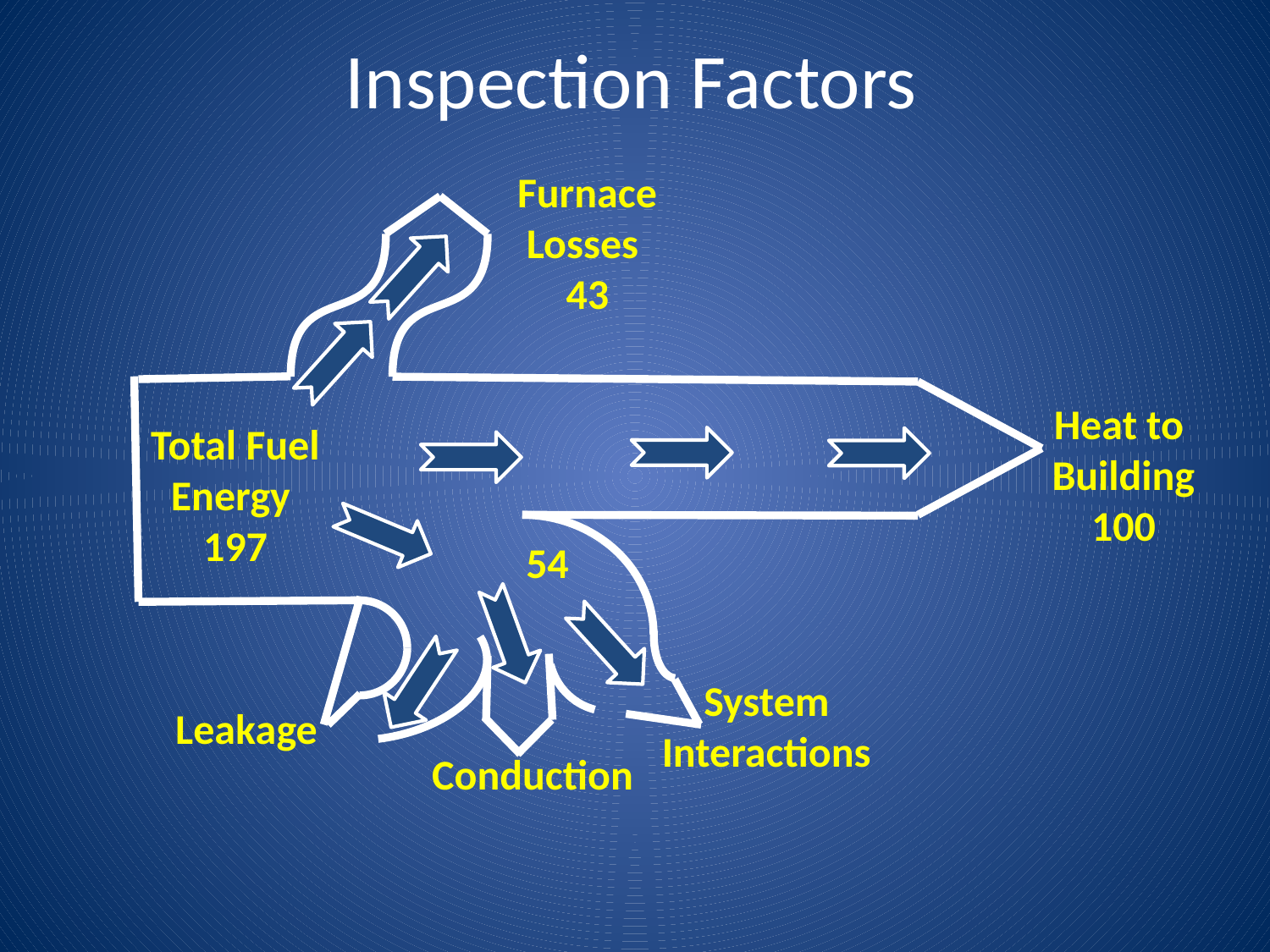

Inspection Factors
Furnace
Losses
43

Heat to
Building
100
Total Fuel
Energy
197

54

System
Interactions
Leakage
Conduction